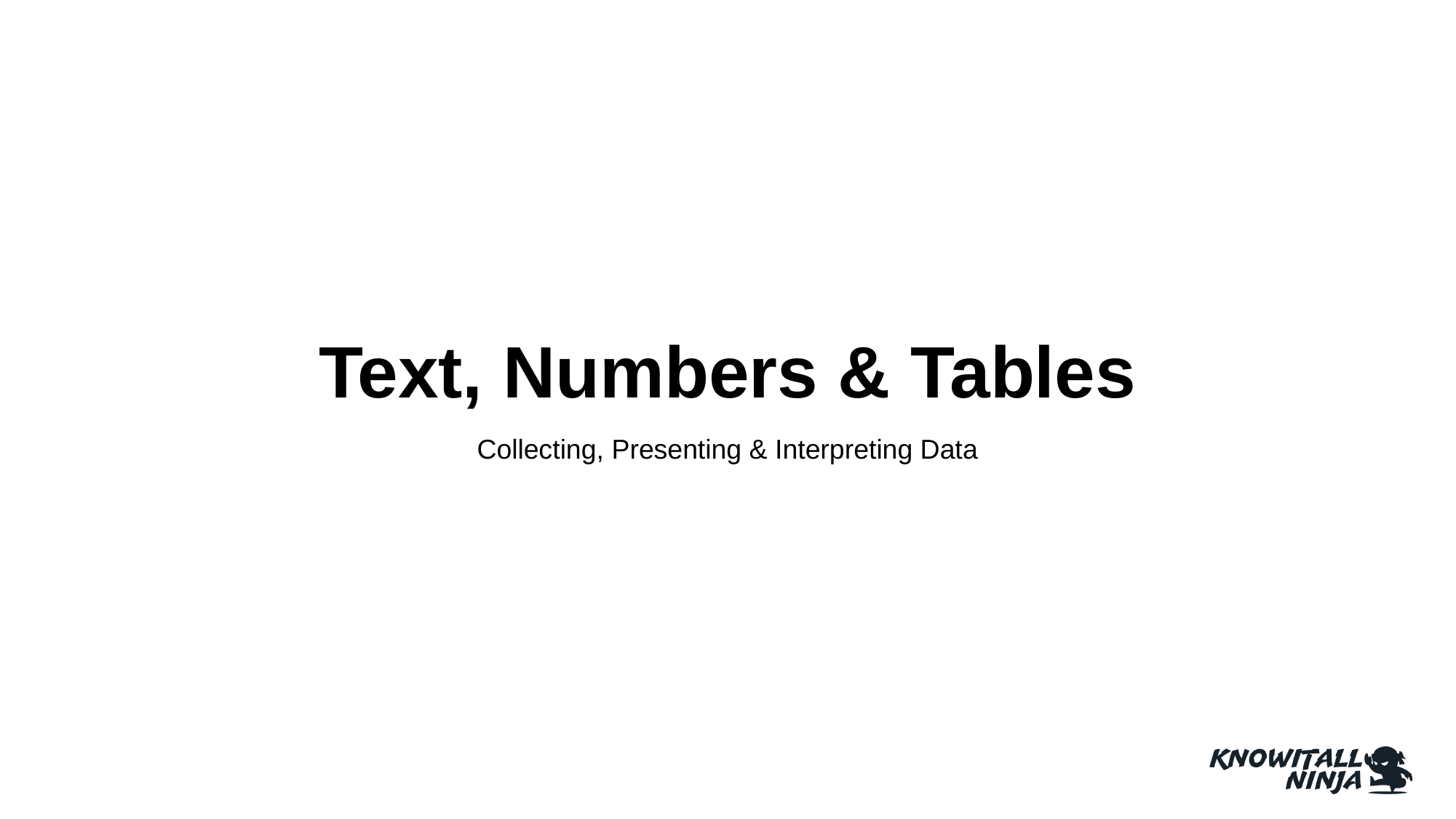

# Text, Numbers & Tables
Collecting, Presenting & Interpreting Data